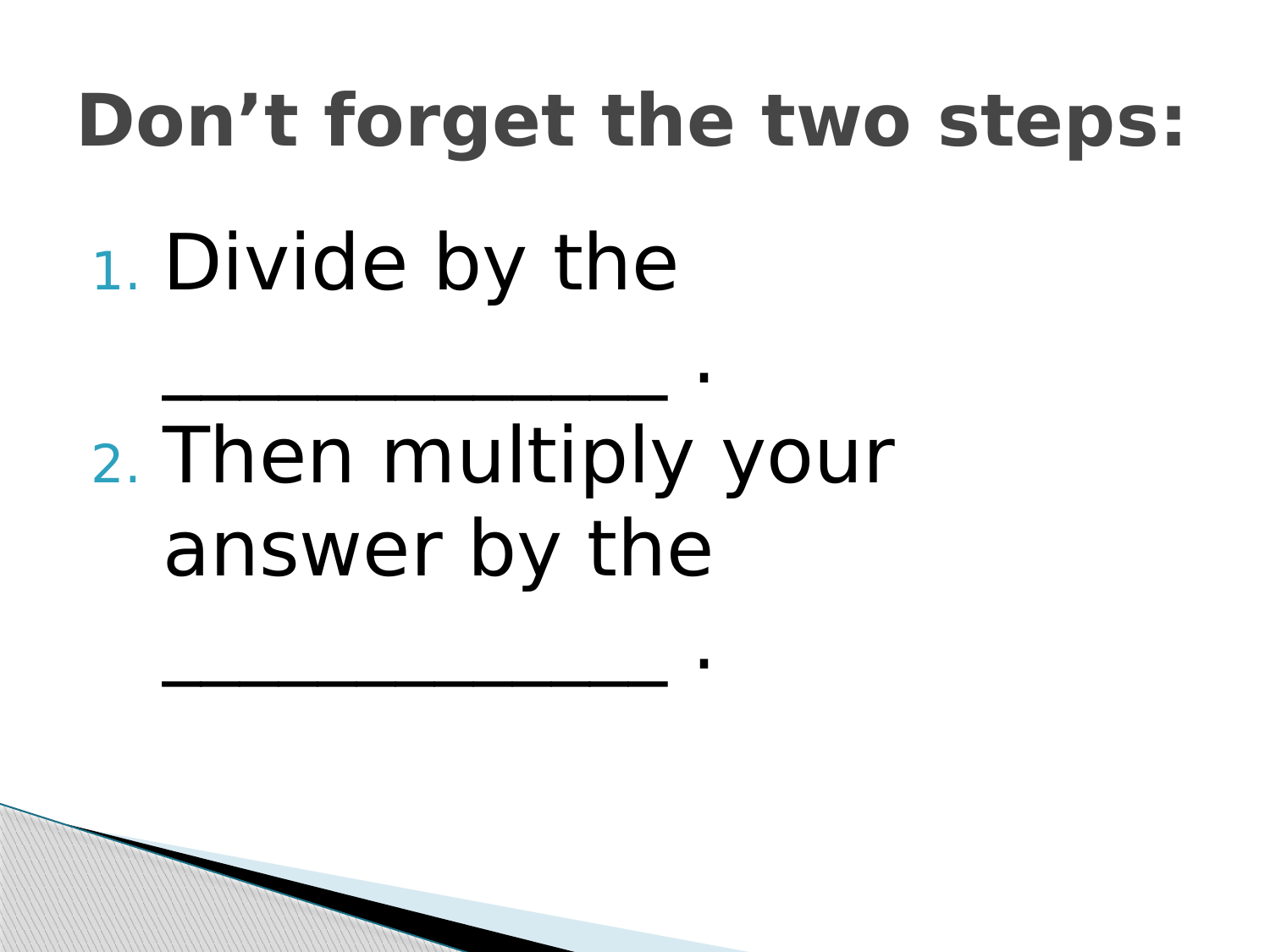

# Don’t forget the two steps:
Divide by the _____________ .
Then multiply your answer by the  _____________ .